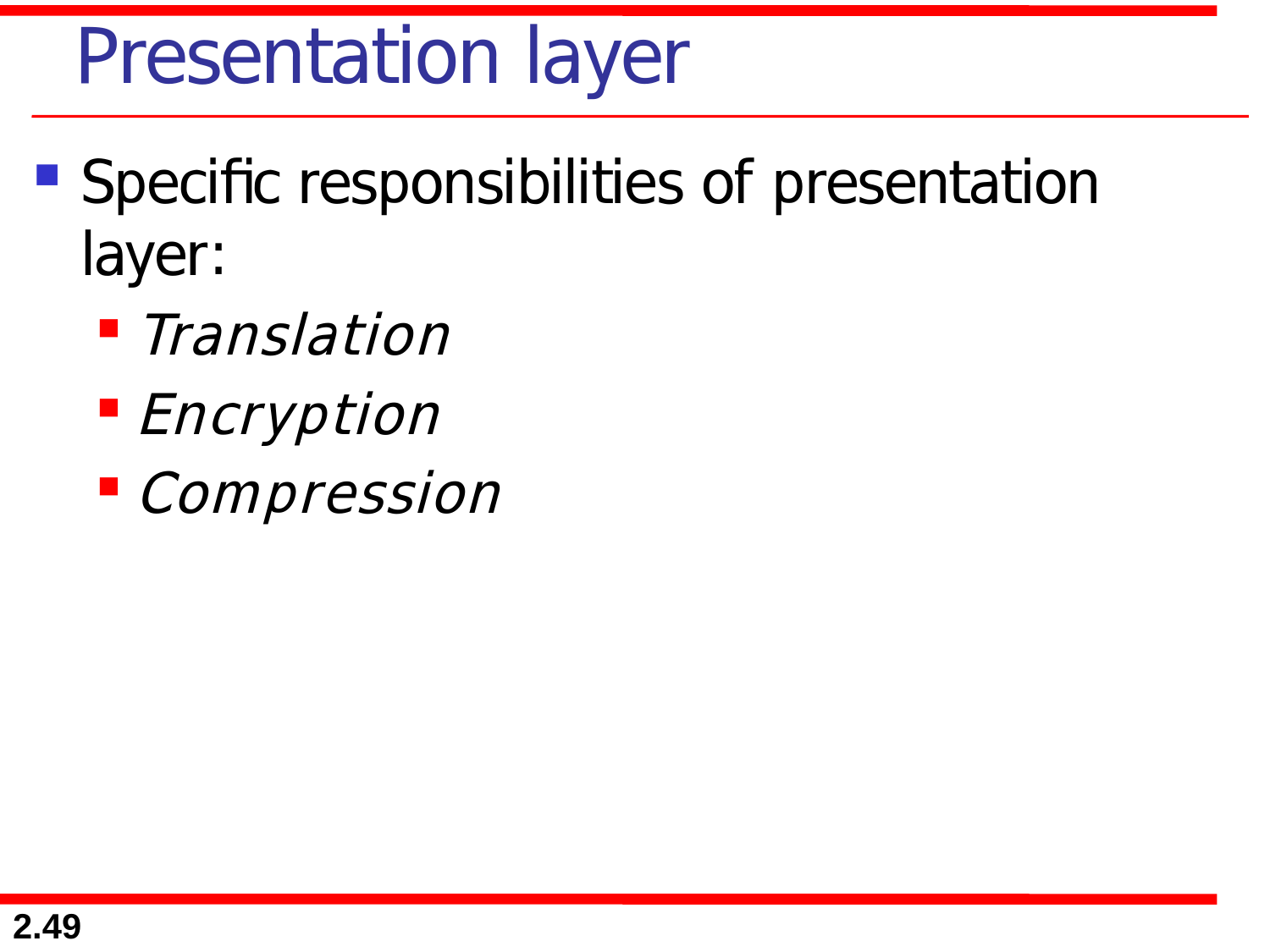

# Presentation layer

Specific responsibilities of presentation layer:
Translation
Encryption
Compression
2.49